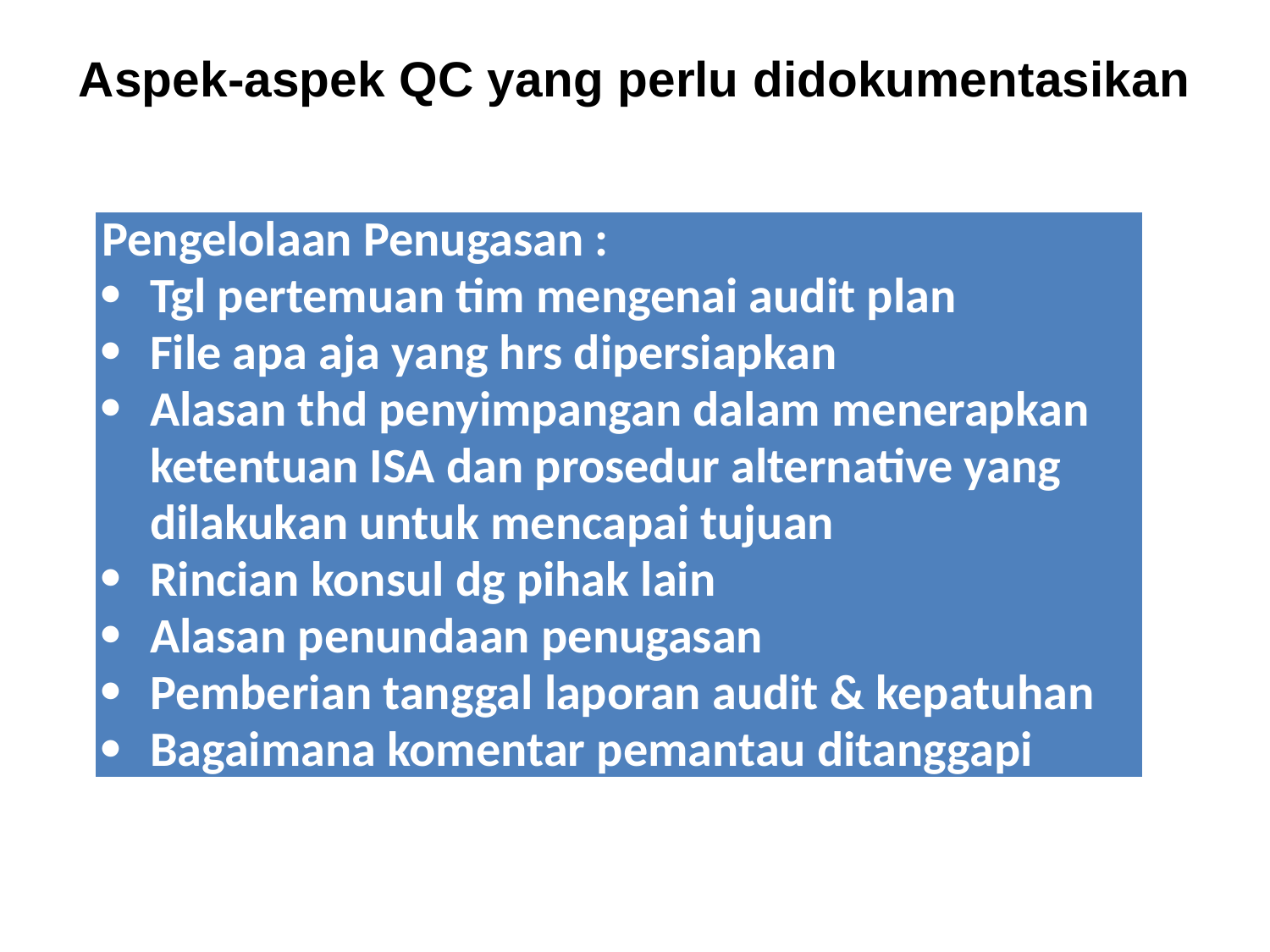

# Aspek-aspek QC yang perlu didokumentasikan
| Pengelolaan Penugasan : Tgl pertemuan tim mengenai audit plan File apa aja yang hrs dipersiapkan Alasan thd penyimpangan dalam menerapkan ketentuan ISA dan prosedur alternative yang dilakukan untuk mencapai tujuan Rincian konsul dg pihak lain Alasan penundaan penugasan Pemberian tanggal laporan audit & kepatuhan Bagaimana komentar pemantau ditanggapi |
| --- |